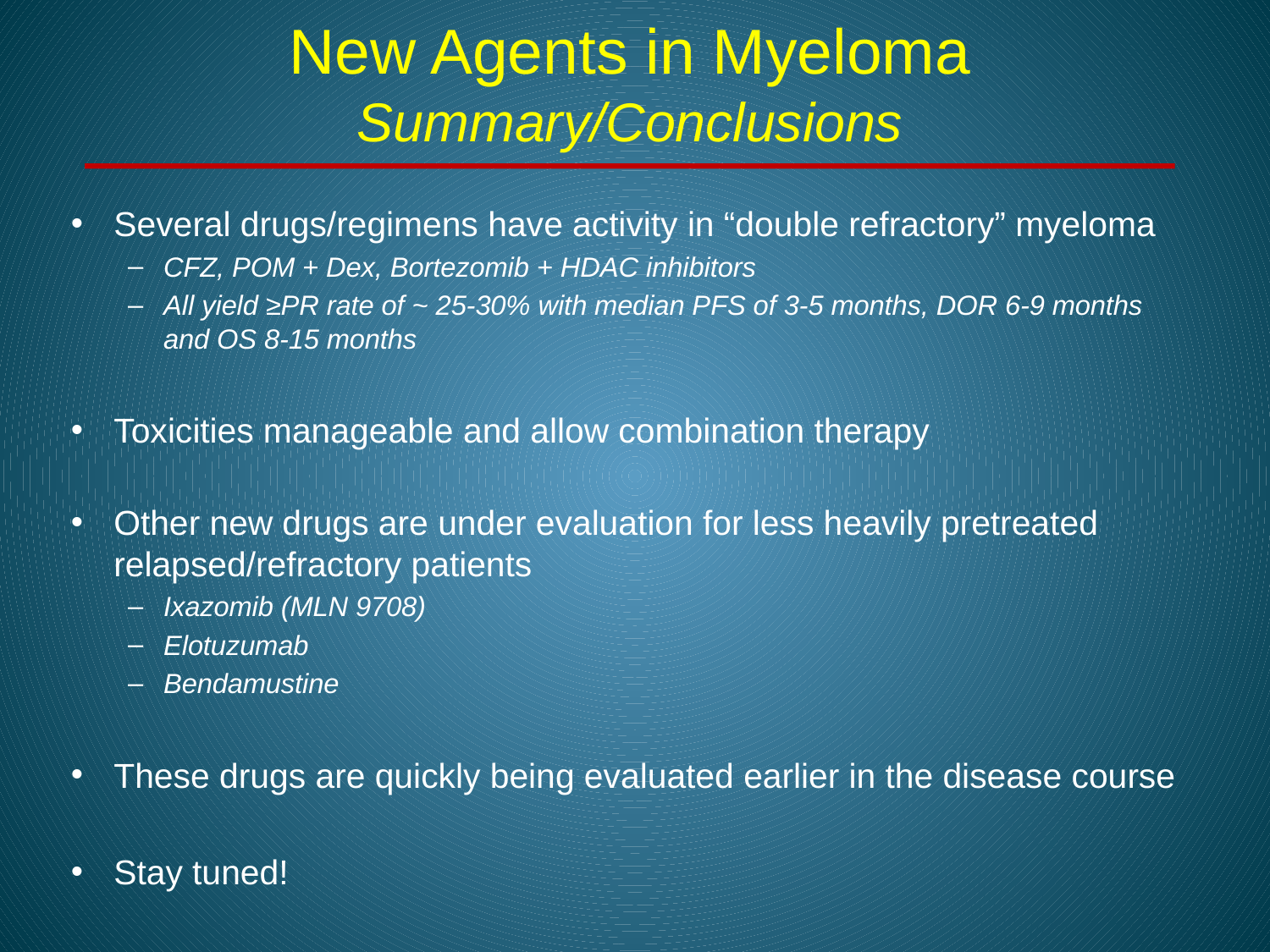

# New Agents in Myeloma Summary/Conclusions

Several drugs/regimens have activity in “double refractory” myeloma
CFZ, POM + Dex, Bortezomib + HDAC inhibitors
All yield ≥PR rate of ~ 25-30% with median PFS of 3-5 months, DOR 6-9 months and OS 8-15 months

Toxicities manageable and allow combination therapy

Other new drugs are under evaluation for less heavily pretreated relapsed/refractory patients
Ixazomib (MLN 9708)
Elotuzumab
Bendamustine

These drugs are quickly being evaluated earlier in the disease course

Stay tuned!